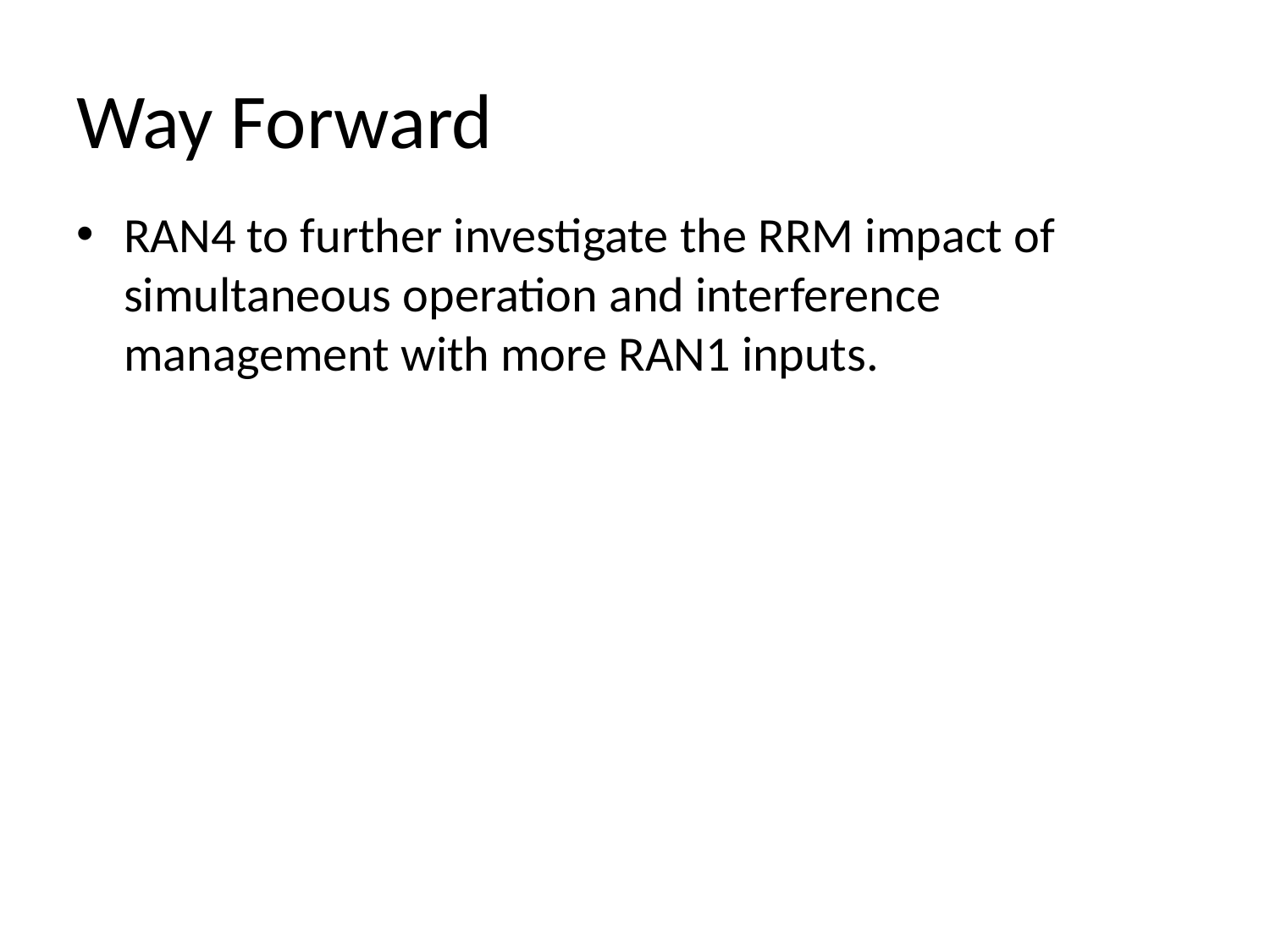

# Way Forward
RAN4 to further investigate the RRM impact of simultaneous operation and interference management with more RAN1 inputs.